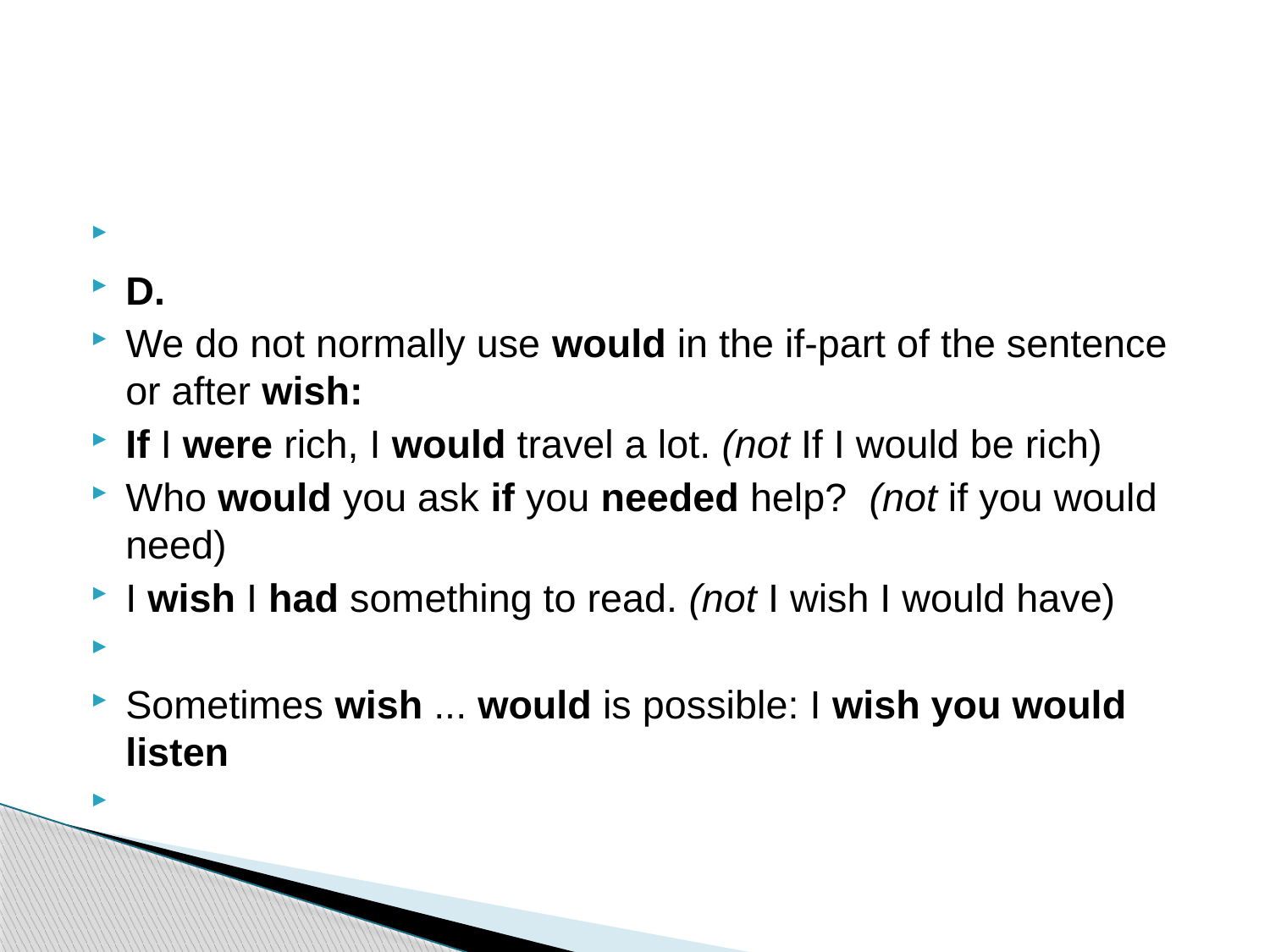

#

D.
We do not normally use would in the if-part of the sentence or after wish:
If I were rich, I would travel a lot. (not If I would be rich)
Who would you ask if you needed help?  (not if you would need)
I wish I had something to read. (not I wish I would have)

Sometimes wish ... would is possible: I wish you would listen